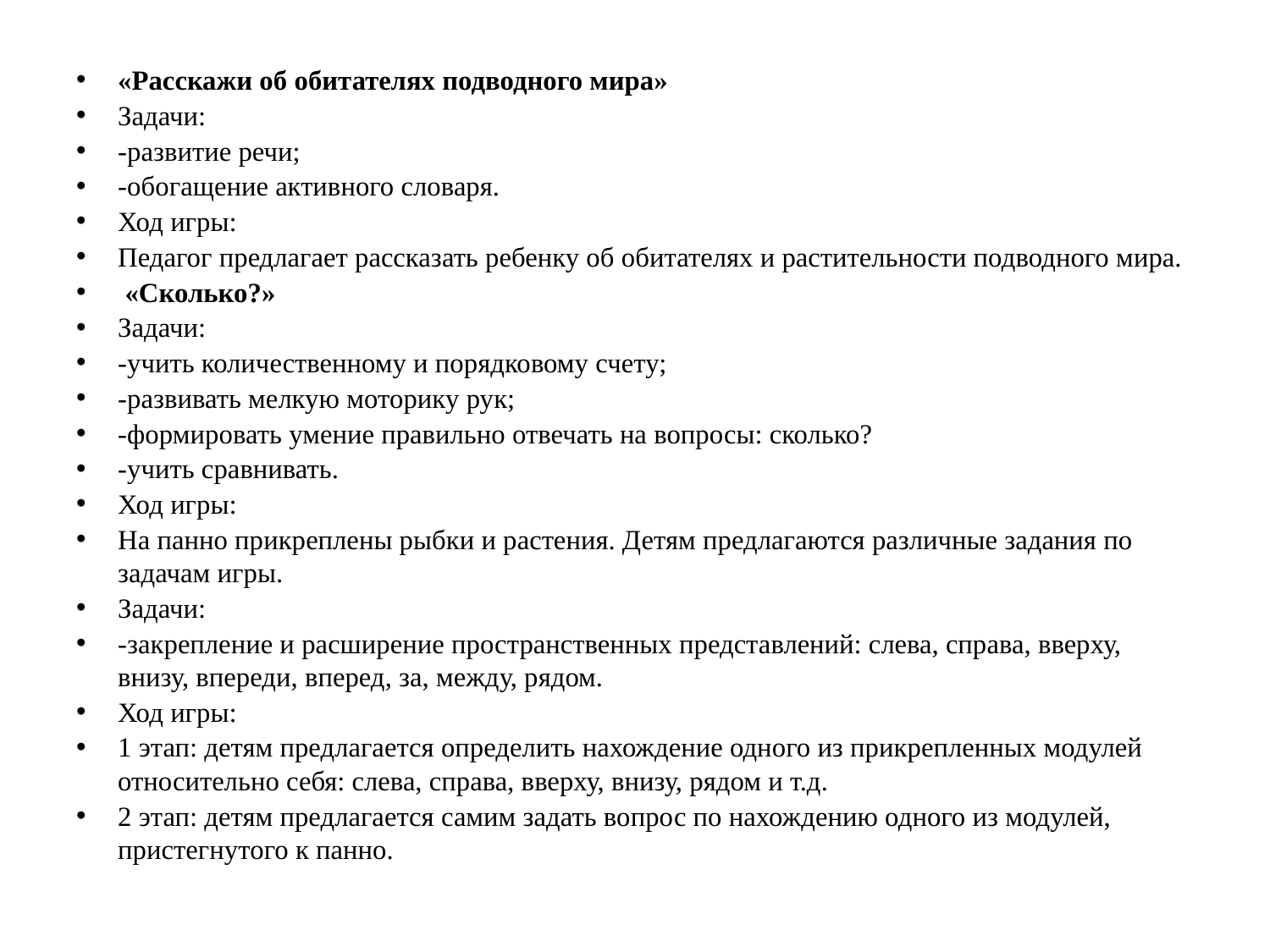

«Расскажи об обитателях подводного мира»
Задачи:
-развитие речи;
-обогащение активного словаря.
Ход игры:
Педагог предлагает рассказать ребенку об обитателях и растительности подводного мира.
 «Сколько?»
Задачи:
-учить количественному и порядковому счету;
-развивать мелкую моторику рук;
-формировать умение правильно отвечать на вопросы: сколько?
-учить сравнивать.
Ход игры:
На панно прикреплены рыбки и растения. Детям предлагаются различные задания по задачам игры.
Задачи:
-закрепление и расширение пространственных представлений: слева, справа, вверху, внизу, впереди, вперед, за, между, рядом.
Ход игры:
1 этап: детям предлагается определить нахождение одного из прикрепленных модулей относительно себя: слева, справа, вверху, внизу, рядом и т.д.
2 этап: детям предлагается самим задать вопрос по нахождению одного из модулей, пристегнутого к панно.